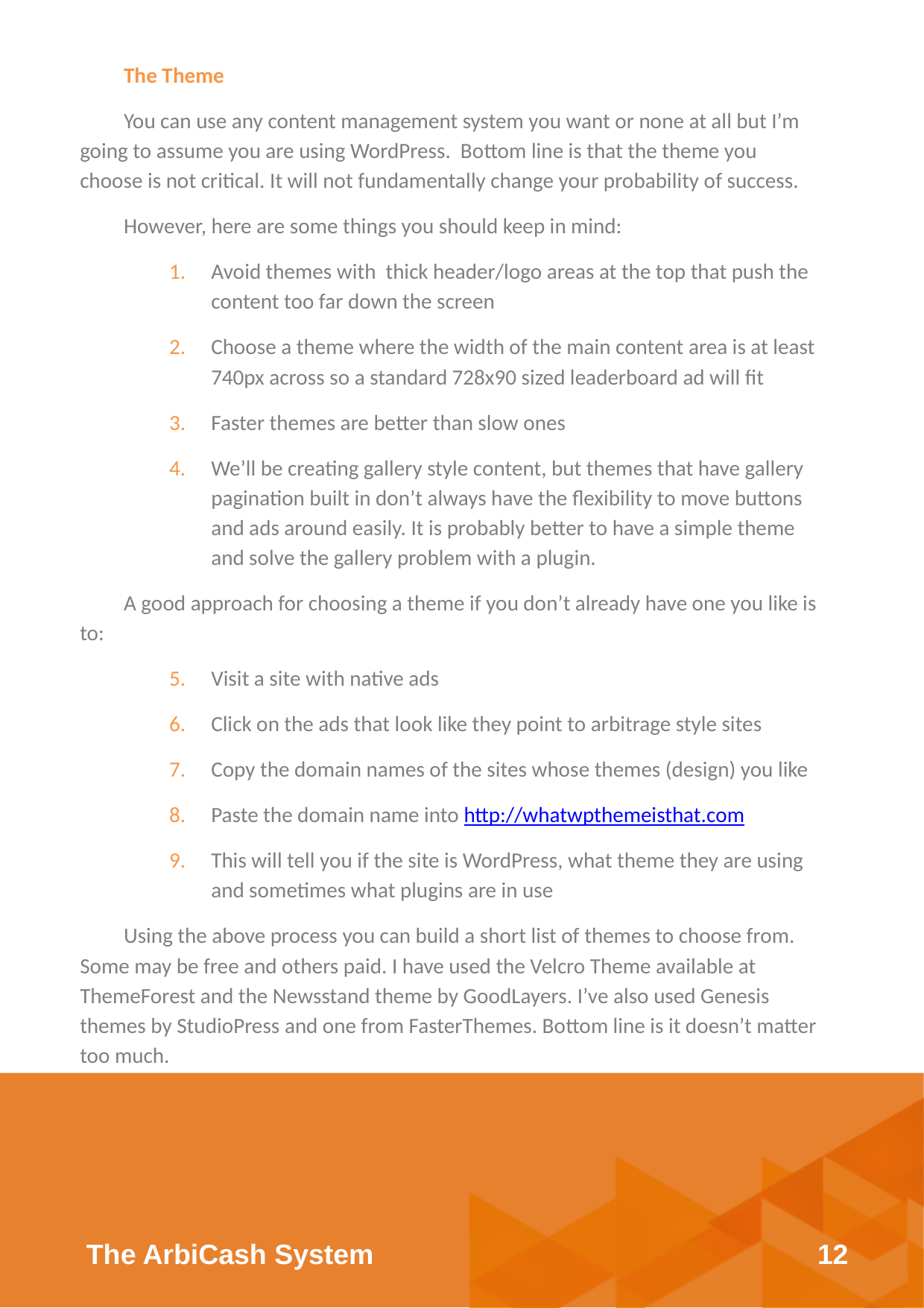

The Theme
You can use any content management system you want or none at all but I’m going to assume you are using WordPress.  Bottom line is that the theme you choose is not critical. It will not fundamentally change your probability of success.
However, here are some things you should keep in mind:
Avoid themes with  thick header/logo areas at the top that push the content too far down the screen
Choose a theme where the width of the main content area is at least 740px across so a standard 728x90 sized leaderboard ad will fit
Faster themes are better than slow ones
We’ll be creating gallery style content, but themes that have gallery pagination built in don’t always have the flexibility to move buttons and ads around easily. It is probably better to have a simple theme and solve the gallery problem with a plugin.
A good approach for choosing a theme if you don’t already have one you like is to:
Visit a site with native ads
Click on the ads that look like they point to arbitrage style sites
Copy the domain names of the sites whose themes (design) you like
Paste the domain name into http://whatwpthemeisthat.com
This will tell you if the site is WordPress, what theme they are using and sometimes what plugins are in use
Using the above process you can build a short list of themes to choose from. Some may be free and others paid. I have used the Velcro Theme available at ThemeForest and the Newsstand theme by GoodLayers. I’ve also used Genesis themes by StudioPress and one from FasterThemes. Bottom line is it doesn’t matter too much.